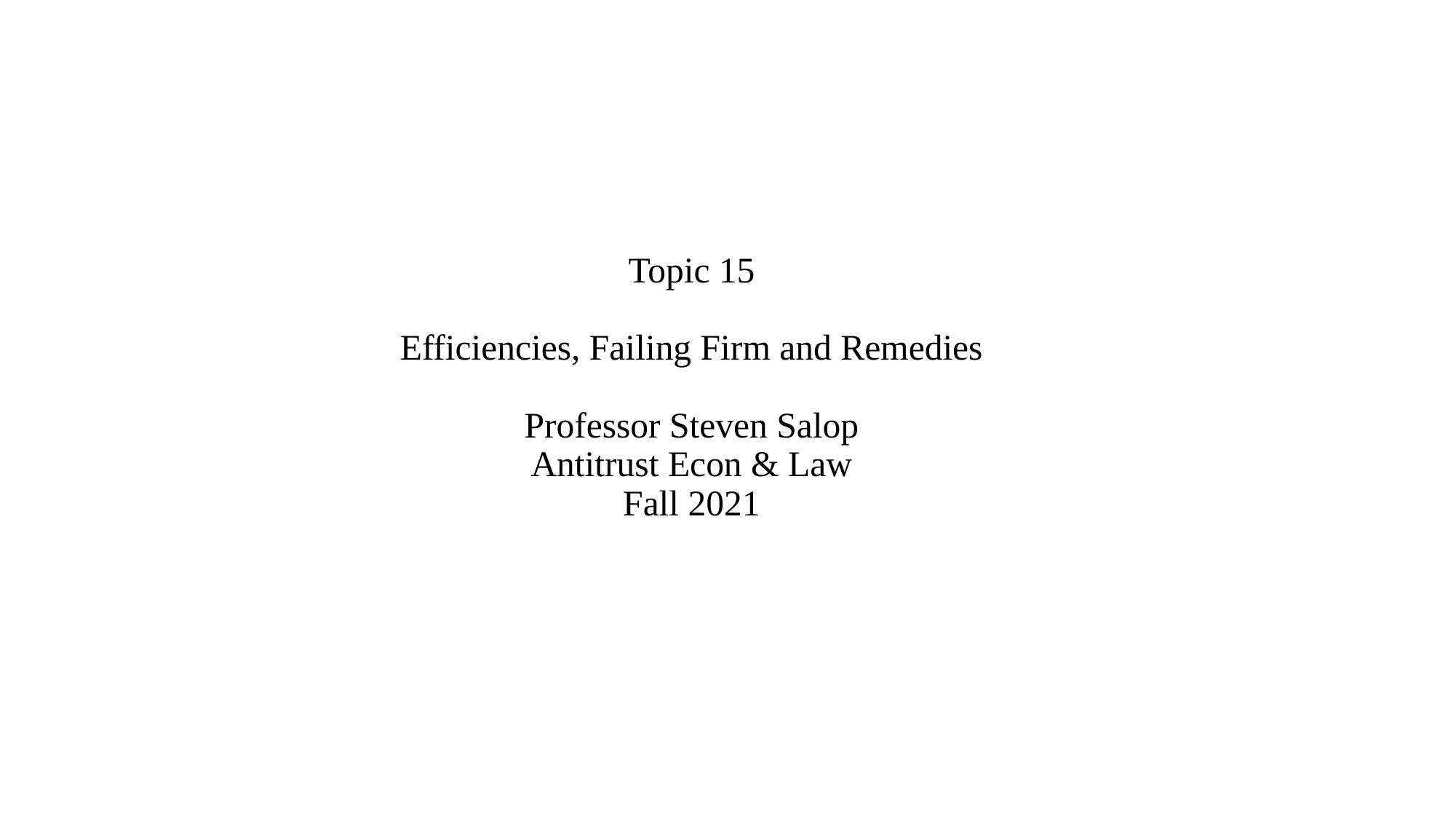

# Topic 15 Efficiencies, Failing Firm and Remedies Professor Steven Salop Antitrust Econ & Law Fall 2021